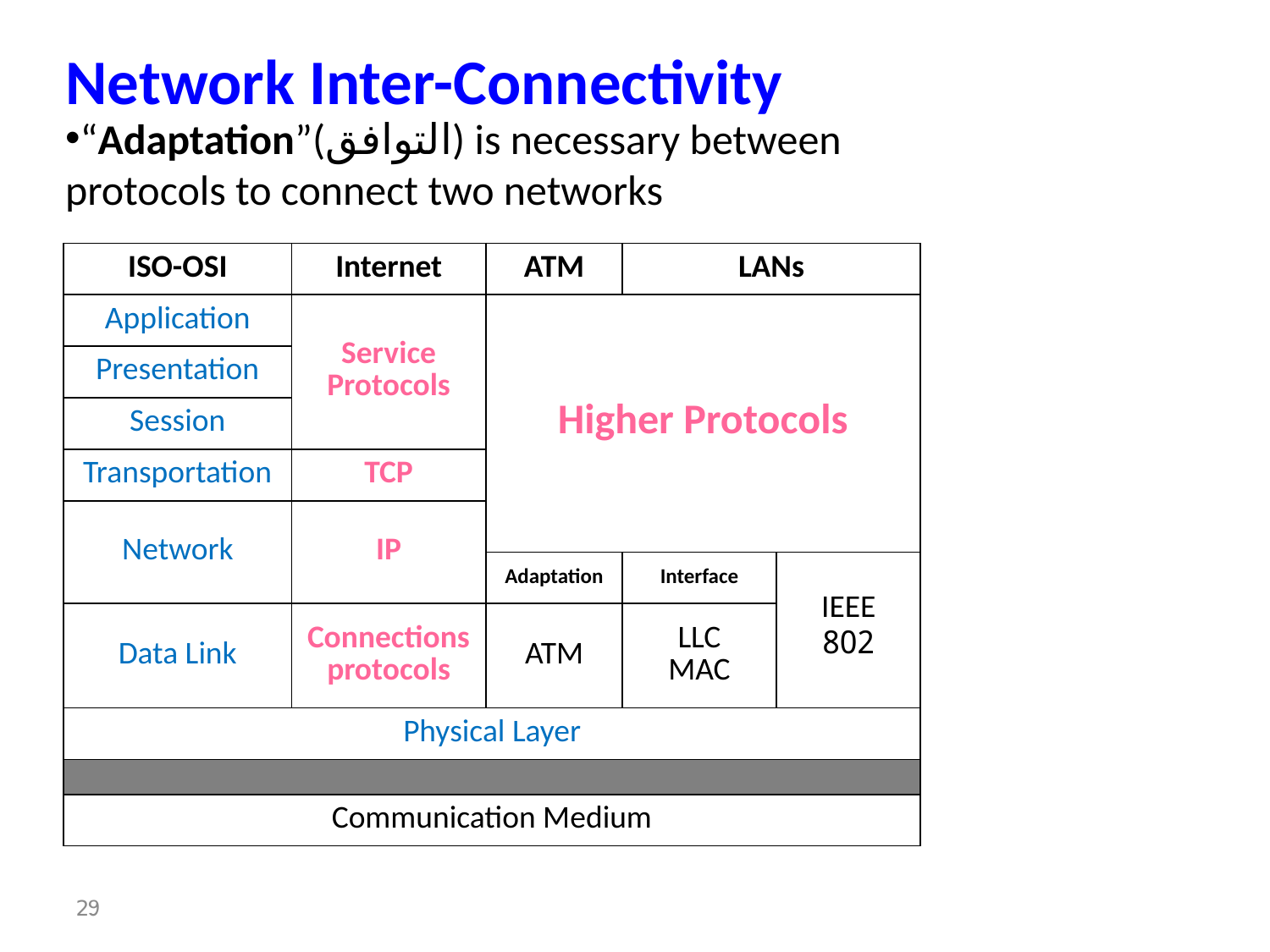

# Network Inter-Connectivity

“Adaptation”(التوافق) is necessary between protocols to connect two networks

| ISO-OSI | Internet | ATM | LANs |  |
| --- | --- | --- | --- | --- |
| Application | Service Protocols | Higher Protocols |  |  |
| Presentation |  |  |  |  |
| Session |  |  |  |  |
| Transportation | TCP |  |  |  |
| Network | IP |  |  |  |
|  |  | Adaptation | Interface | IEEE 802 |
| Data Link | Connections protocols | ATM | LLC MAC |  |
| Physical Layer |  |  |  |  |
|  |  |  |  |  |
| Communication Medium |  |  |  |  |
29